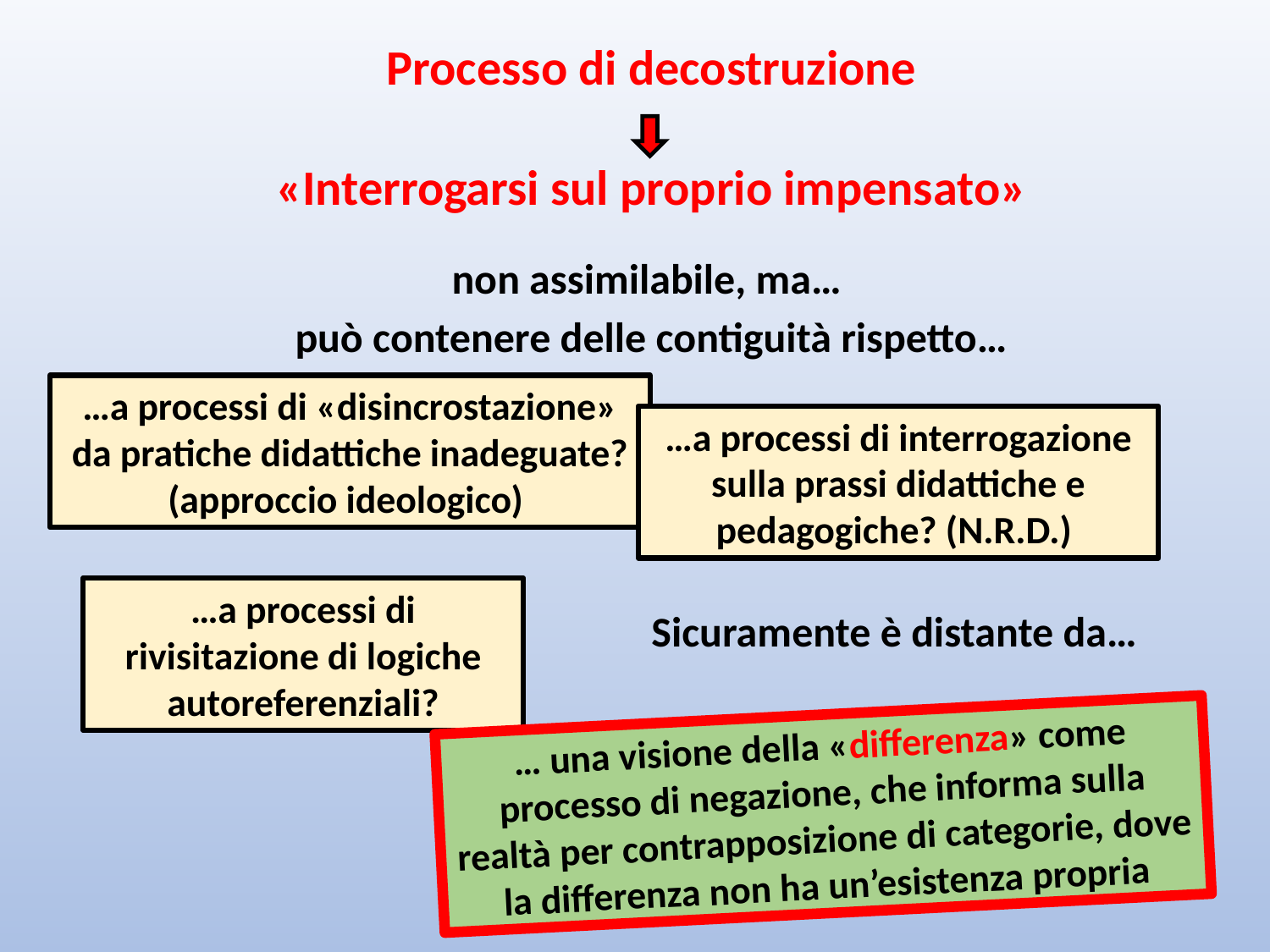

Processo di decostruzione

«Interrogarsi sul proprio impensato»

non assimilabile, ma…
può contenere delle contiguità rispetto…

                                                   Sicuramente è distante da…

…a processi di «disincrostazione» da pratiche didattiche inadeguate? (approccio ideologico)
…a processi di interrogazione sulla prassi didattiche e pedagogiche? (N.R.D.)
…a processi di rivisitazione di logiche autoreferenziali?
… una visione della «differenza» come processo di negazione, che informa sulla realtà per contrapposizione di categorie, dove la differenza non ha un’esistenza propria